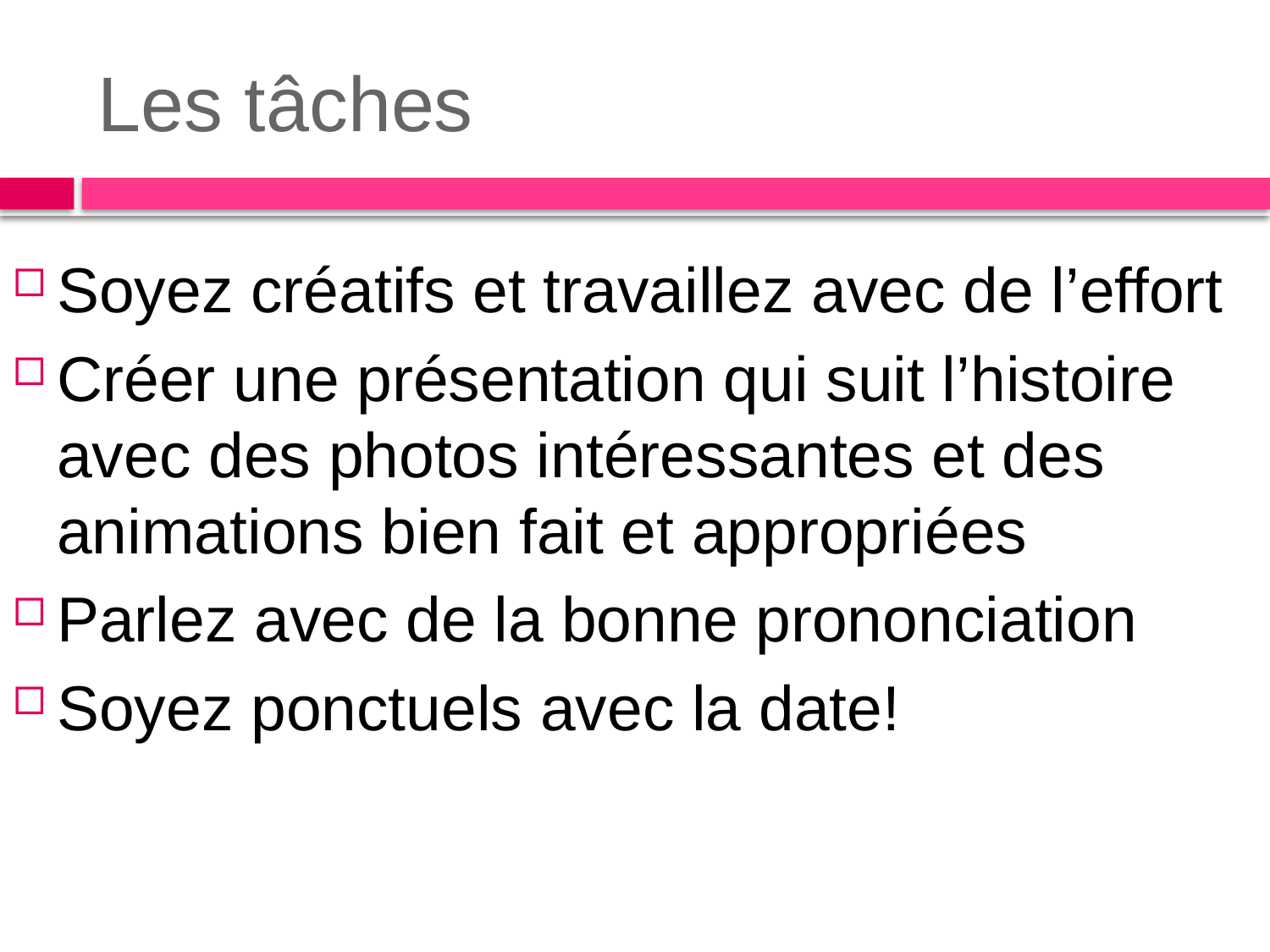

# Les tâches
Soyez créatifs et travaillez avec de l’effort
Créer une présentation qui suit l’histoire avec des photos intéressantes et des animations bien fait et appropriées
Parlez avec de la bonne prononciation
Soyez ponctuels avec la date!